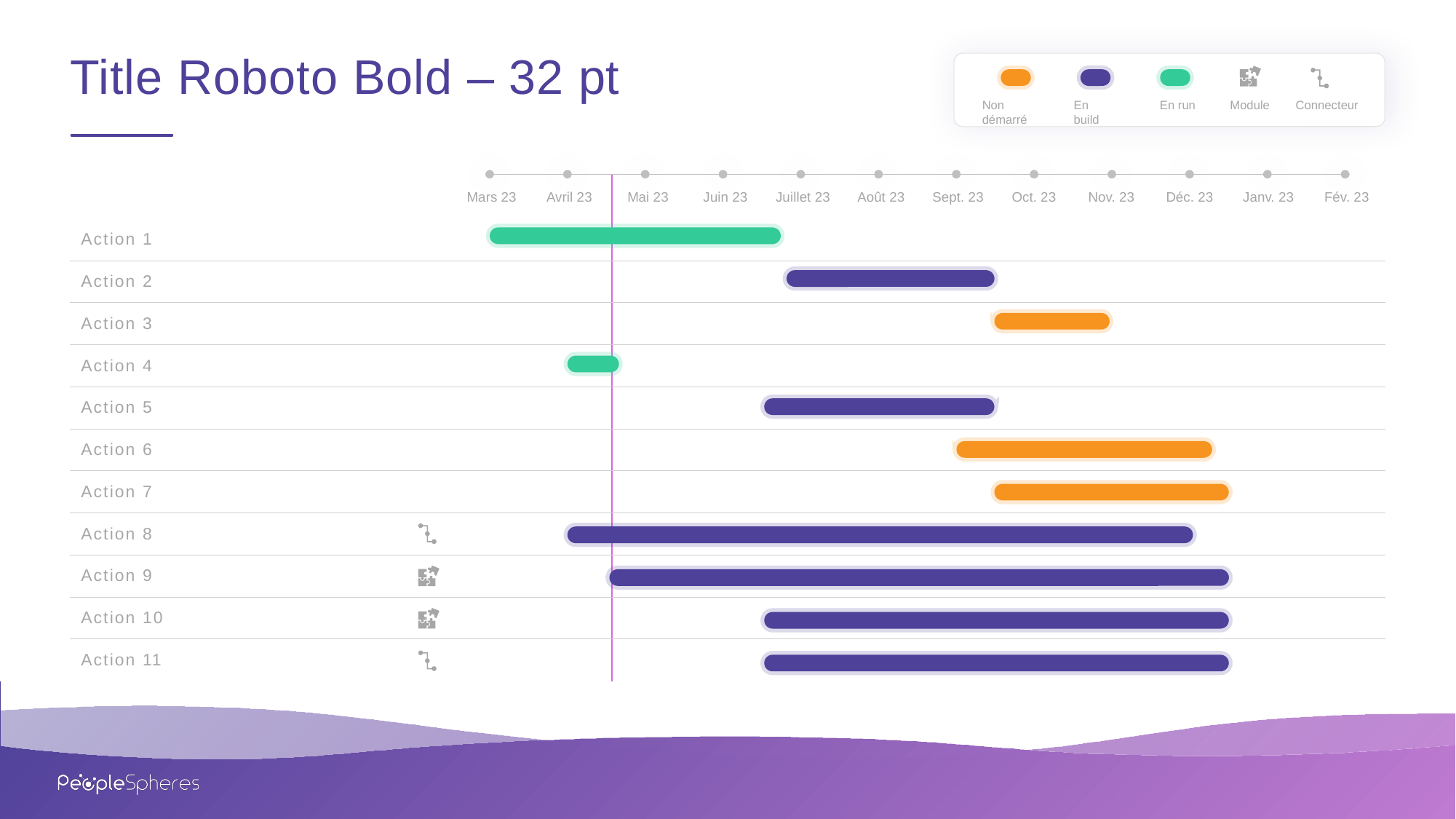

# Title Roboto Bold – 32 pt

Non démarré
En build
En run
Module
Connecteur

|  | Mars 23 | Avril 23 | Mai 23 | Juin 23 | Juillet 23 | Août 23 | Sept. 23 | Oct. 23 | Nov. 23 | Déc. 23 | Janv. 23 | Fév. 23 |
| --- | --- | --- | --- | --- | --- | --- | --- | --- | --- | --- | --- | --- |
| Action 1 |  |  |  |  |  |  |  |  |  |  |  |  |
| Action 2 |  |  |  |  |  |  |  |  |  |  |  |  |
| Action 3 |  |  |  |  |  |  |  |  |  |  |  |  |
| Action 4 |  |  |  |  |  |  |  |  |  |  |  |  |
| Action 5 |  |  |  |  |  |  |  |  |  |  |  |  |
| Action 6 |  |  |  |  |  |  |  |  |  |  |  |  |
| Action 7 |  |  |  |  |  |  |  |  |  |  |  |  |
| Action 8 |  |  |  |  |  |  |  |  |  |  |  |  |
| Action 9 |  |  |  |  |  |  |  |  |  |  |  |  |
| Action 10 |  |  |  |  |  |  |  |  |  |  |  |  |
| Action 11 |  |  |  |  |  |  |  |  |  |  |  |  |